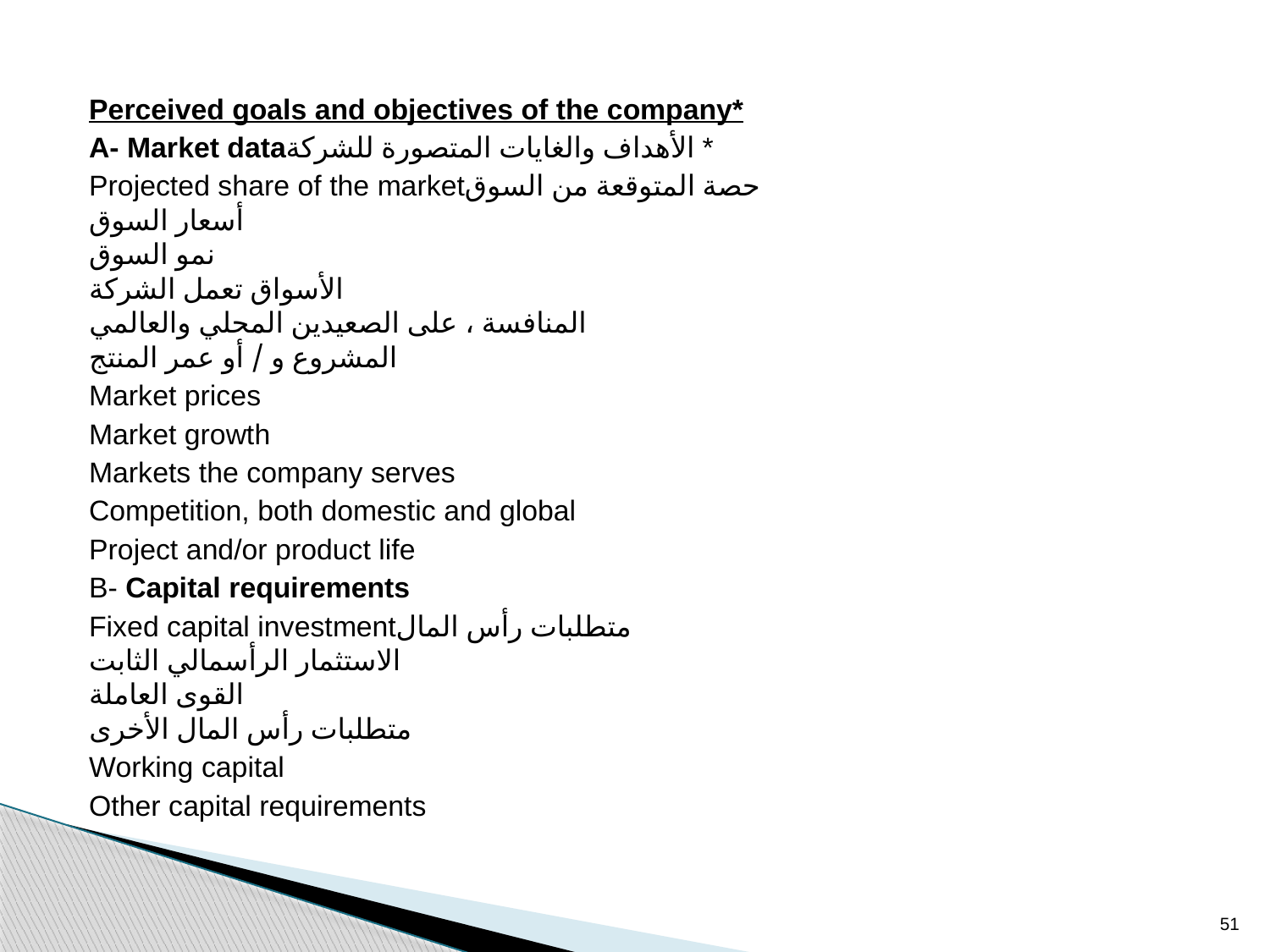

Perceived goals and objectives of the company*
A- Market dataالأهداف والغايات المتصورة للشركة *
Projected share of the marketحصة المتوقعة من السوق
أسعار السوق
نمو السوق
الأسواق تعمل الشركة
المنافسة ، على الصعيدين المحلي والعالمي
المشروع و / أو عمر المنتج
Market prices
Market growth
Markets the company serves
Competition, both domestic and global
Project and/or product life
B- Capital requirements
Fixed capital investmentمتطلبات رأس المال
الاستثمار الرأسمالي الثابت
القوى العاملة
متطلبات رأس المال الأخرى
Working capital
Other capital requirements
51